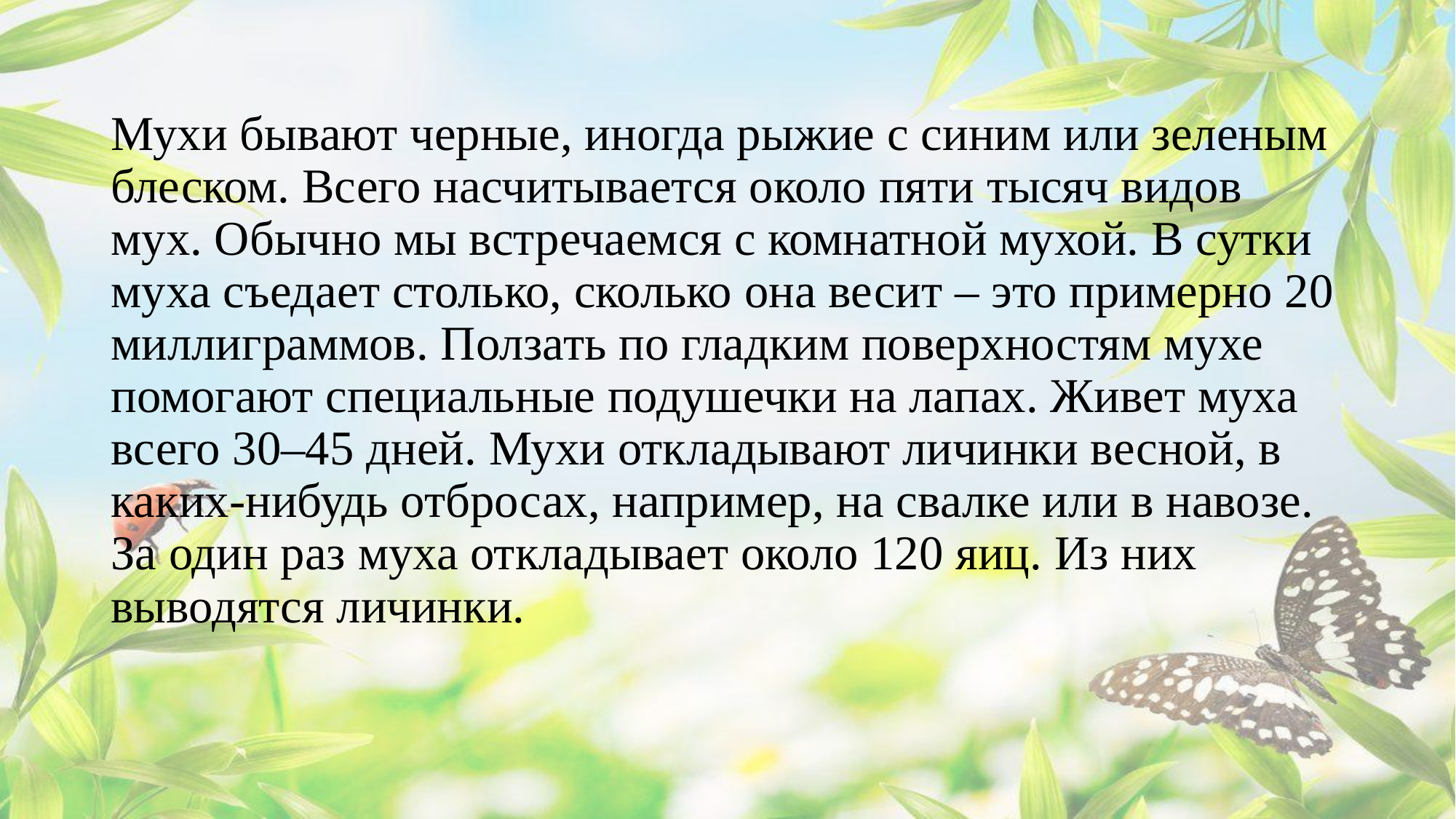

Мухи бывают черные, иногда рыжие с синим или зеленым блеском. Всего насчитывается около пяти тысяч видов мух. Обычно мы встречаемся с комнатной мухой. В сутки муха съедает столько, сколько она весит – это примерно 20 миллиграммов. Ползать по гладким поверхностям мухе помогают специальные подушечки на лапах. Живет муха всего 30–45 дней. Мухи откладывают личинки весной, в каких-нибудь отбросах, например, на свалке или в навозе. За один раз муха откладывает около 120 яиц. Из них выводятся личинки.